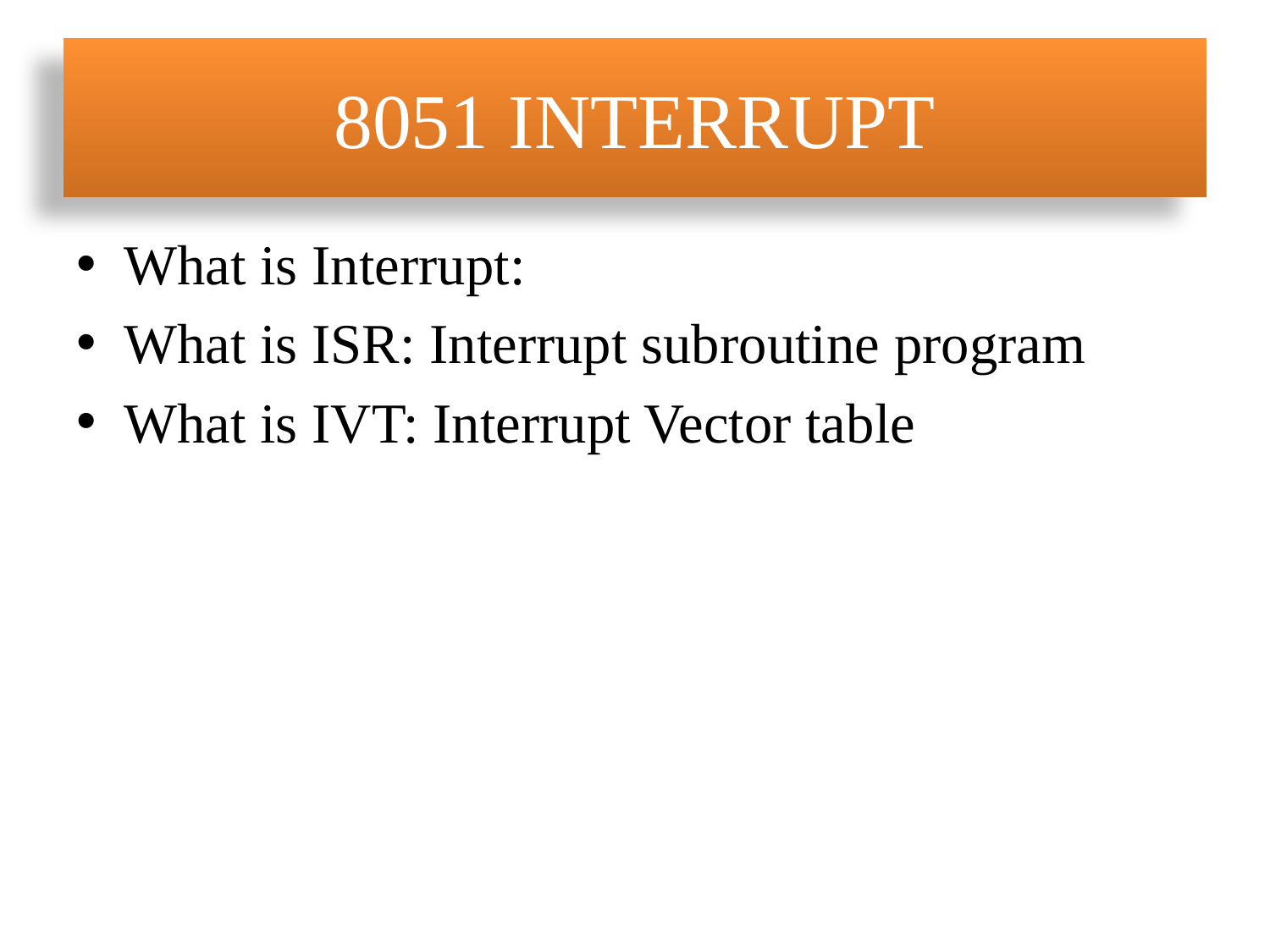

# 8051 INTERRUPT
What is Interrupt:
What is ISR: Interrupt subroutine program
What is IVT: Interrupt Vector table